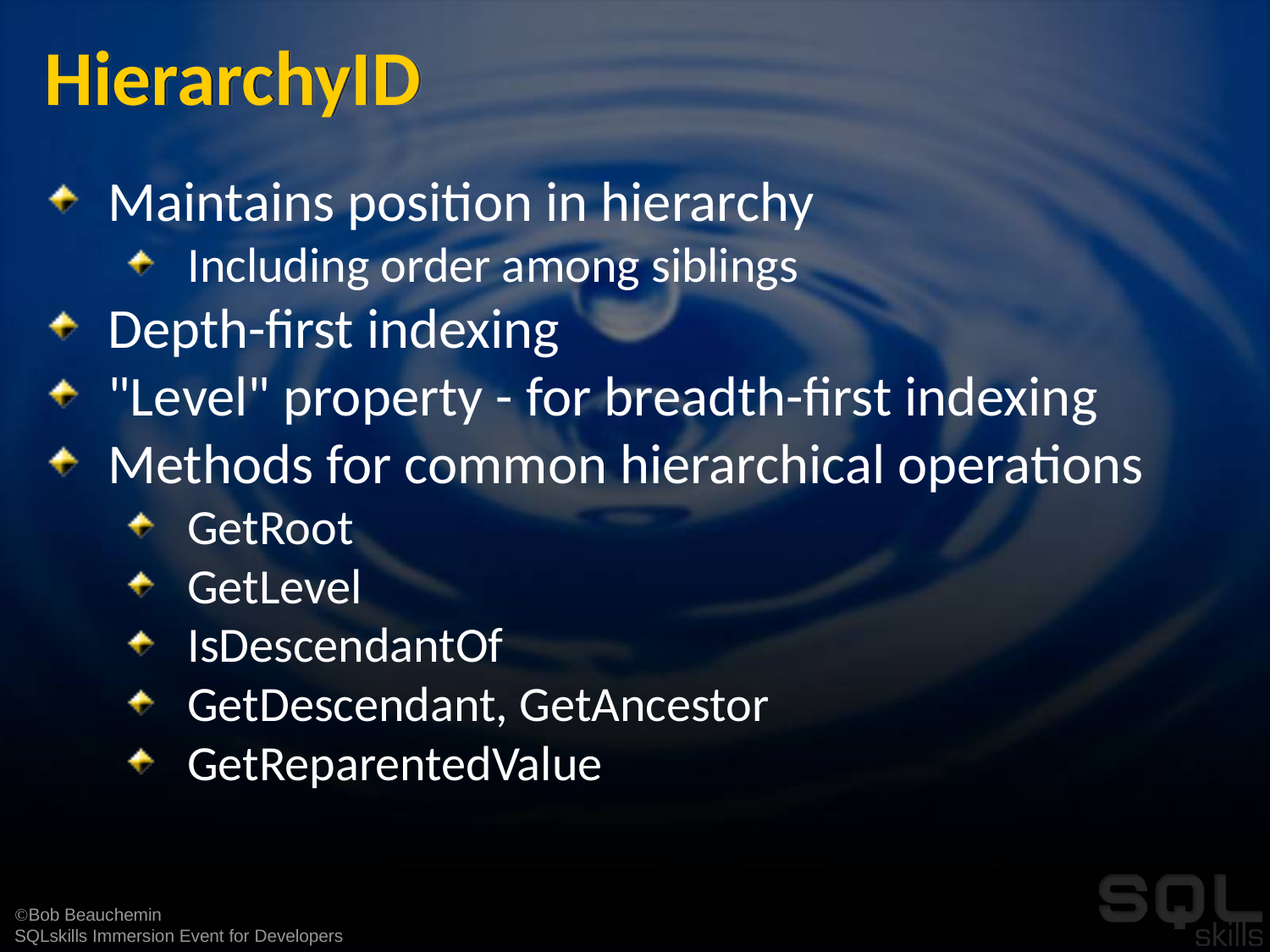

# HierarchyID
Maintains position in hierarchy
Including order among siblings
Depth-first indexing
"Level" property - for breadth-first indexing
Methods for common hierarchical operations
GetRoot
GetLevel
IsDescendantOf
GetDescendant, GetAncestor
GetReparentedValue